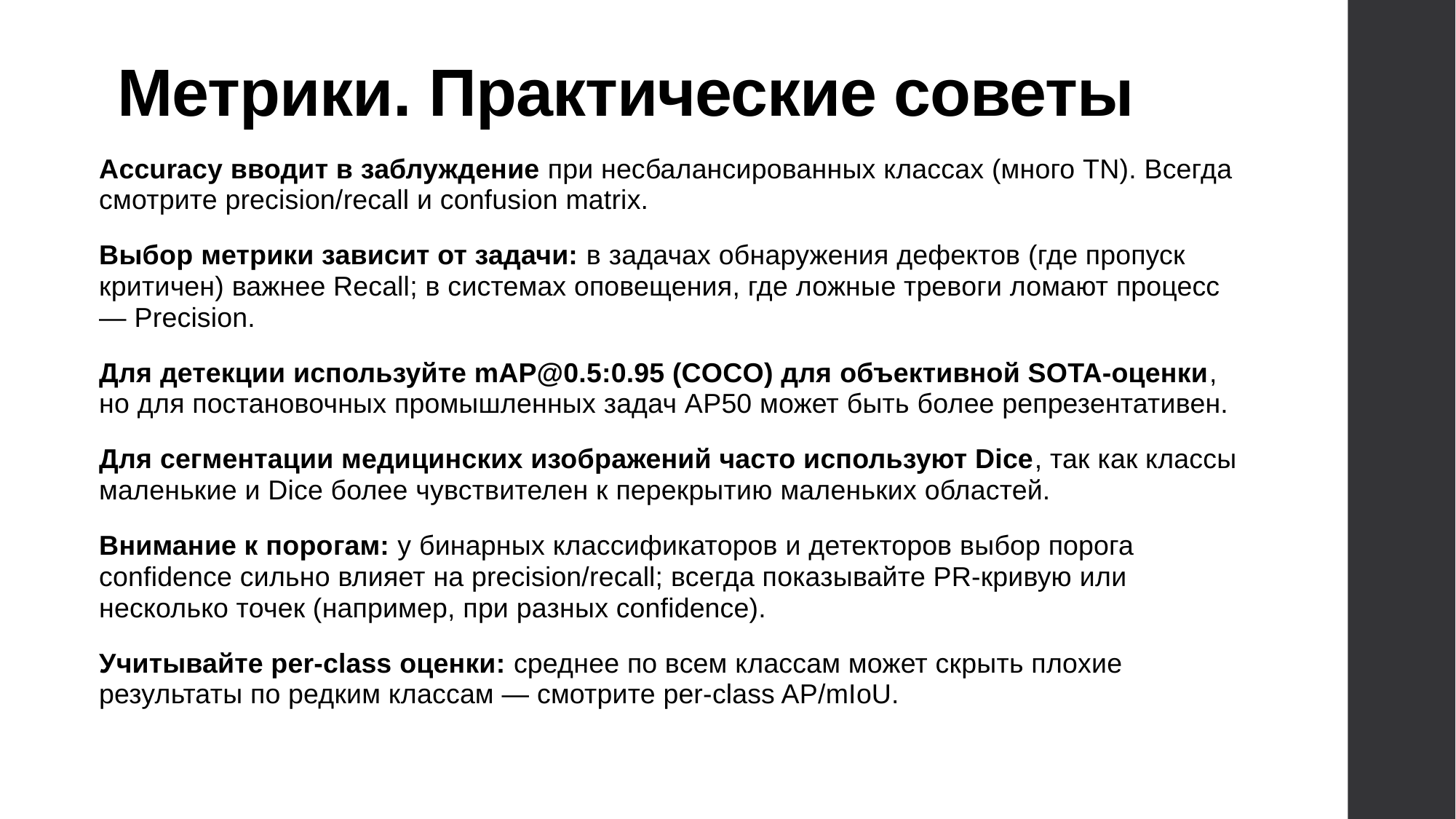

# Метрики. Практические советы
Accuracy вводит в заблуждение при несбалансированных классах (много TN). Всегда смотрите precision/recall и confusion matrix.
Выбор метрики зависит от задачи: в задачах обнаружения дефектов (где пропуск критичен) важнее Recall; в системах оповещения, где ложные тревоги ломают процесс — Precision.
Для детекции используйте mAP@0.5:0.95 (COCO) для объективной SOTA-оценки, но для постановочных промышленных задач AP50 может быть более репрезентативен.
Для сегментации медицинских изображений часто используют Dice, так как классы маленькие и Dice более чувствителен к перекрытию маленьких областей.
Внимание к порогам: у бинарных классификаторов и детекторов выбор порога confidence сильно влияет на precision/recall; всегда показывайте PR-кривую или несколько точек (например, при разных confidence).
Учитывайте per-class оценки: среднее по всем классам может скрыть плохие результаты по редким классам — смотрите per-class AP/mIoU.